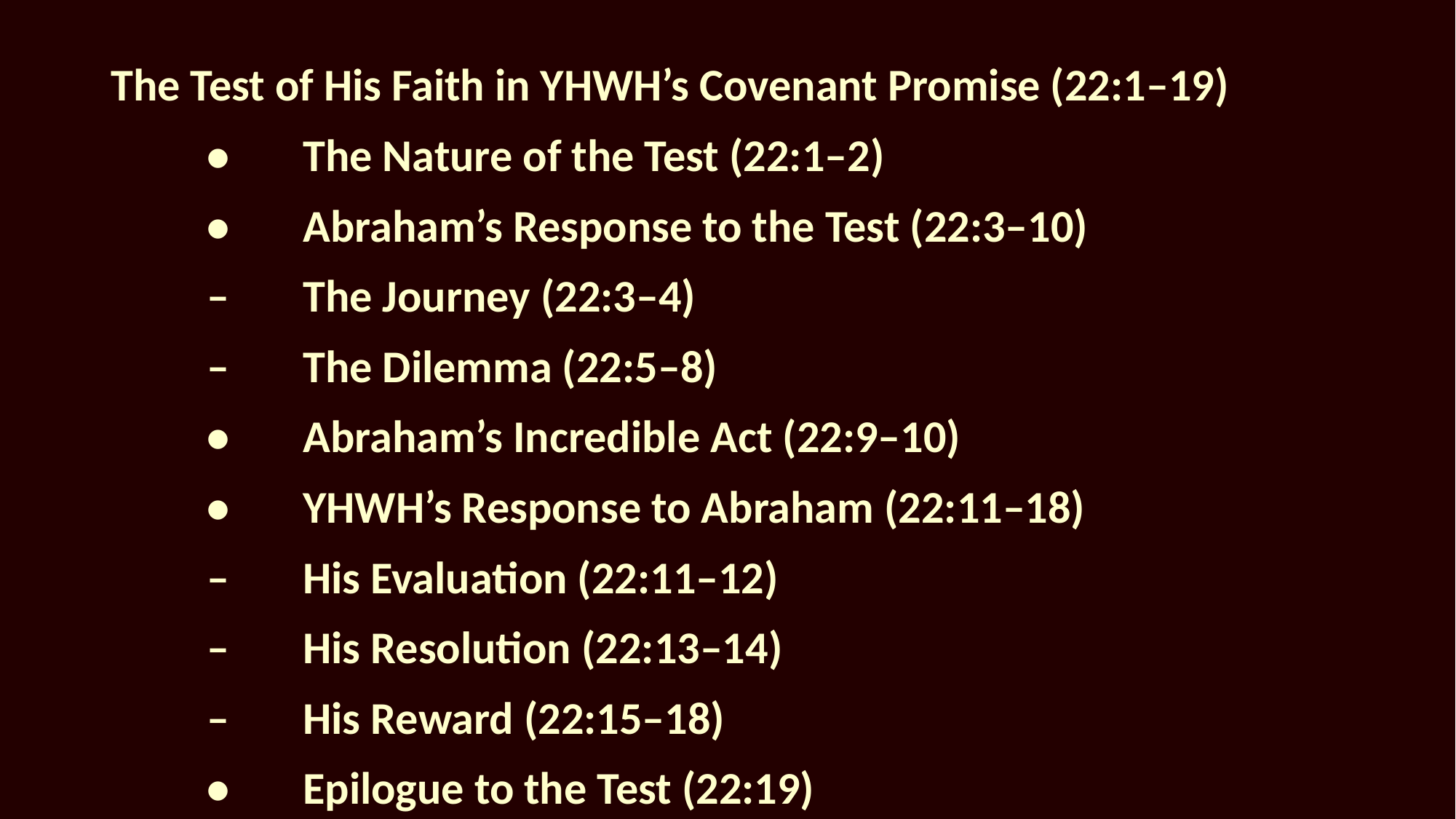

The Test of His Faith in YHWH’s Covenant Promise (22:1–19)
	•		The Nature of the Test (22:1–2)
	•		Abraham’s Response to the Test (22:3–10)
			– 	The Journey (22:3–4)
			– 	The Dilemma (22:5–8)
	•		Abraham’s Incredible Act (22:9–10)
	•		YHWH’s Response to Abraham (22:11–18)
			– 	His Evaluation (22:11–12)
			– 	His Resolution (22:13–14)
			– 	His Reward (22:15–18)
	•		Epilogue to the Test (22:19)